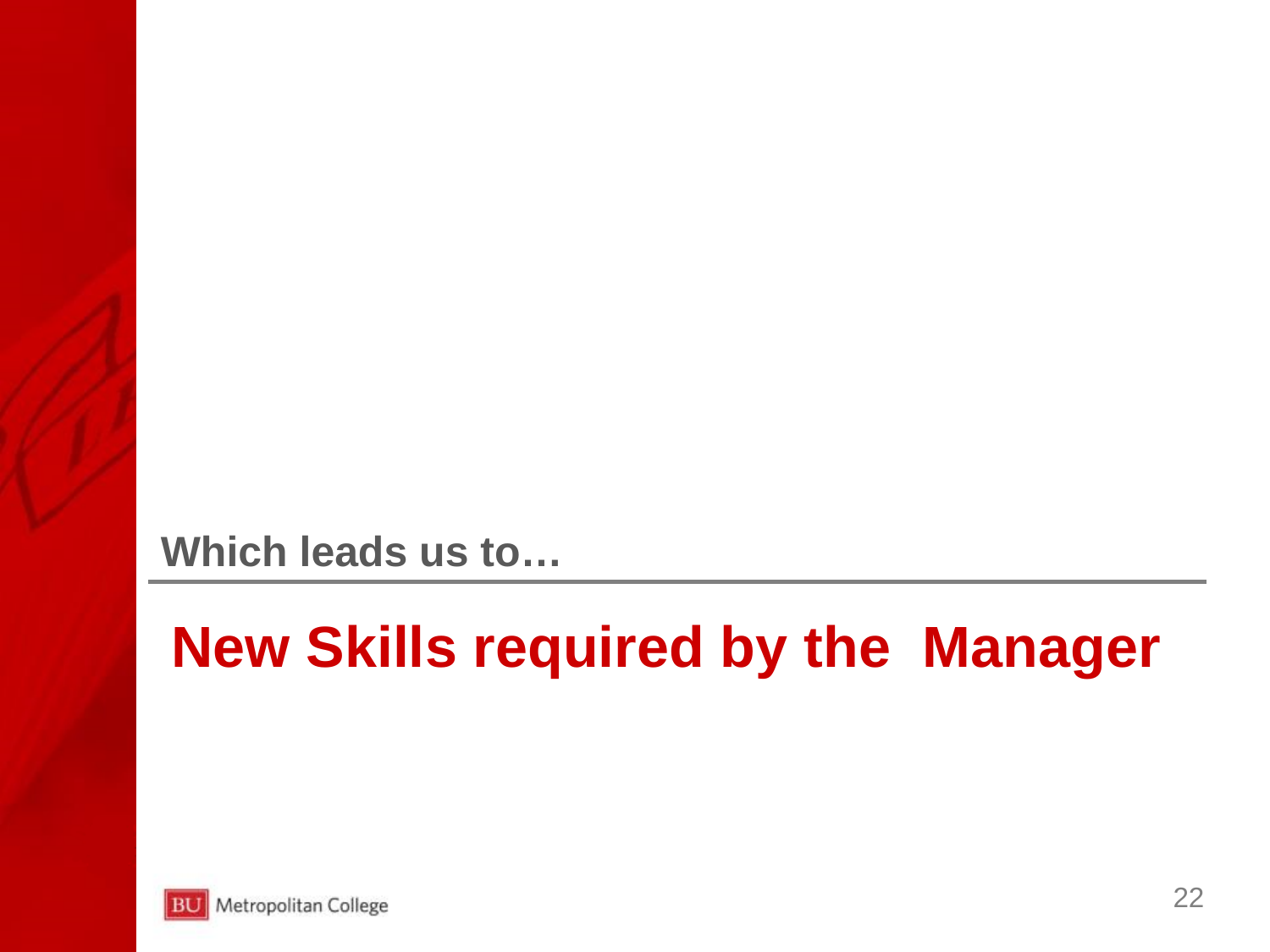

Which leads us to…
# New Skills required by the  Manager